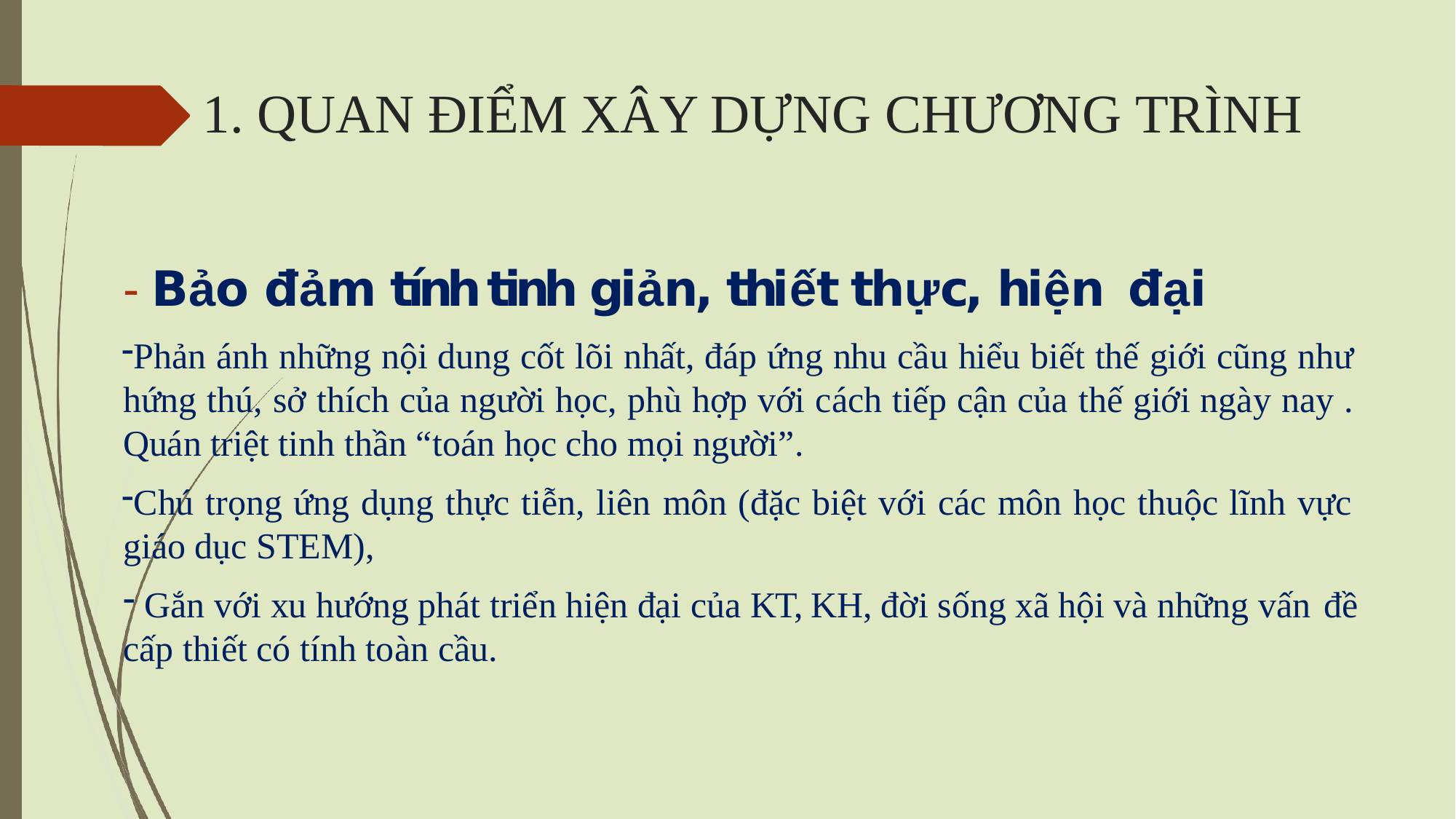

# 1. QUAN ĐIỂM XÂY DỰNG CHƯƠNG TRÌNH

- Bảo đảm tính tinh giản, thiết thực, hiện đại
Phản ánh những nội dung cốt lõi nhất, đáp ứng nhu cầu hiểu biết thế giới cũng như  hứng thú, sở thích của người học, phù hợp với cách tiếp cận của thế giới ngày nay .  Quán triệt tinh thần “toán học cho mọi người”.
Chú trọng ứng dụng thực tiễn, liên môn (đặc biệt với các môn học thuộc lĩnh vực  giáo dục STEM),
Gắn với xu hướng phát triển hiện đại của KT, KH, đời sống xã hội và những vấn đề
cấp thiết có tính toàn cầu.